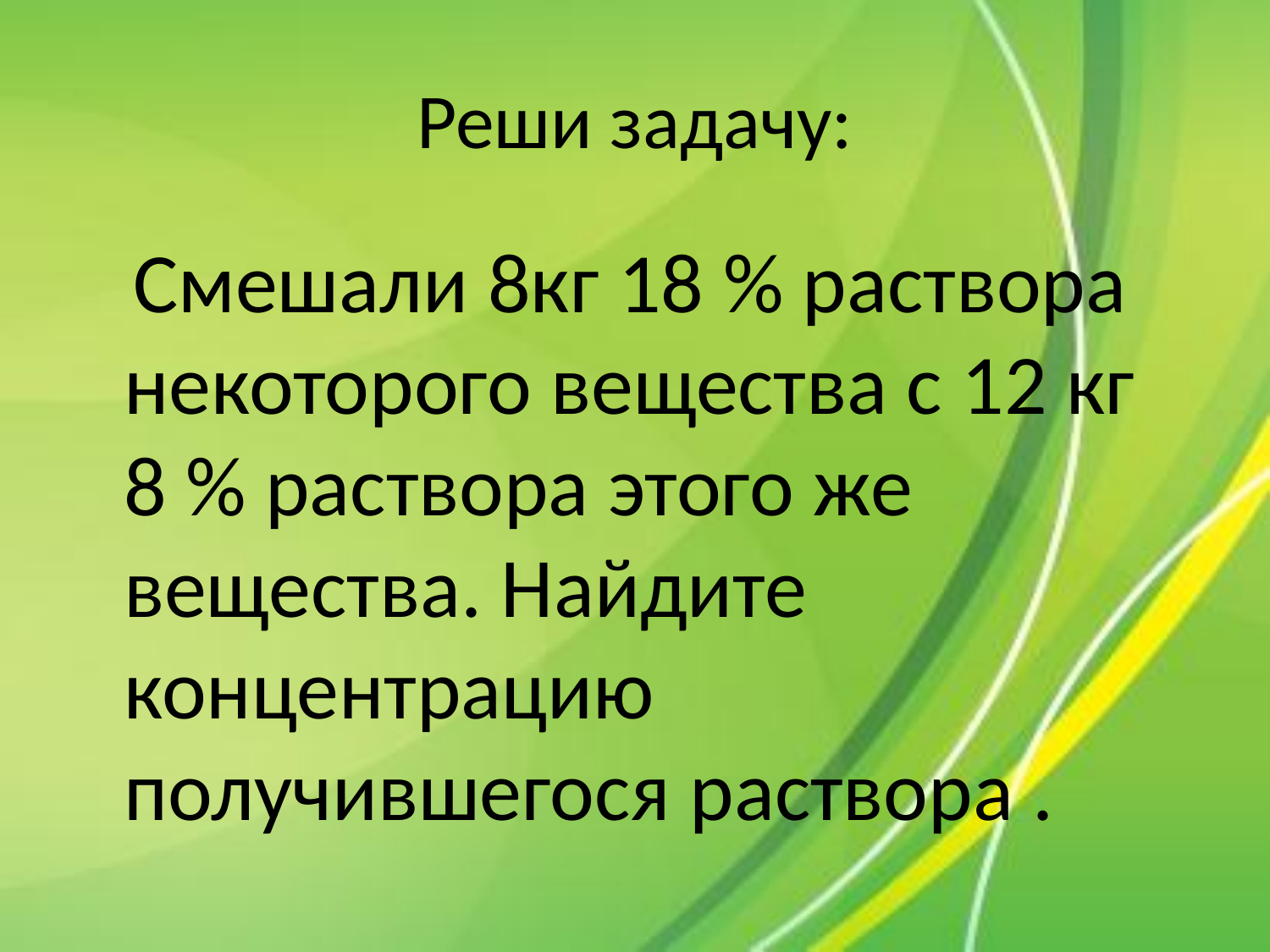

# Реши задачу:
   Смешали 8кг 18 % раствора некоторого вещества с 12 кг 8 % раствора этого же вещества. Найдите концентрацию получившегося раствора .